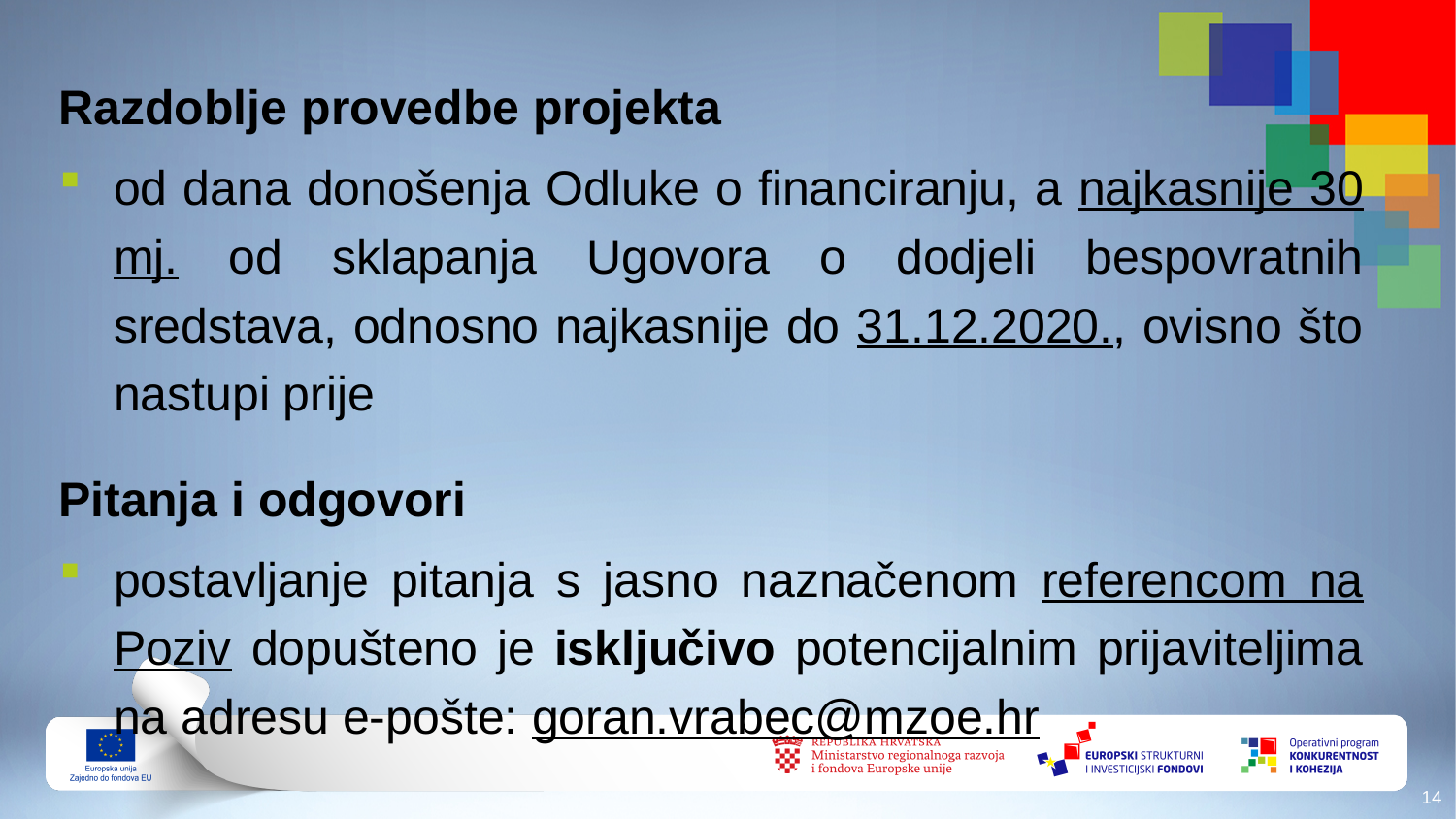

Razdoblje provedbe projekta
od dana donošenja Odluke o financiranju, a najkasnije 30 mj. od sklapanja Ugovora o dodjeli bespovratnih sredstava, odnosno najkasnije do 31.12.2020., ovisno što nastupi prije
Pitanja i odgovori
postavljanje pitanja s jasno naznačenom referencom na Poziv dopušteno je isključivo potencijalnim prijaviteljima na adresu e-pošte: goran.vrabec@mzoe.hr

14